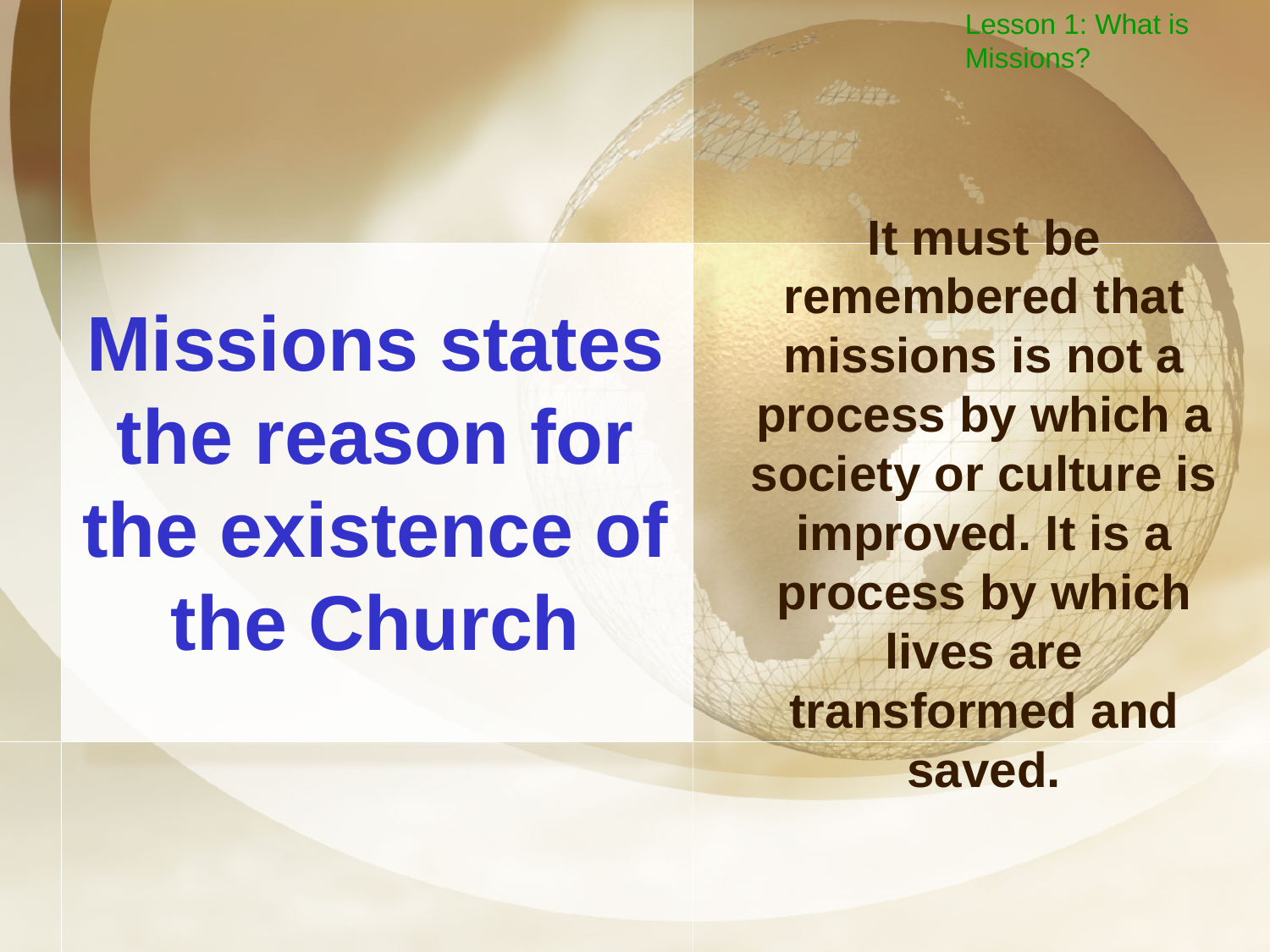

Lesson 1: What is Missions?
Missions states the reason for the existence of the Church
It must be remembered that missions is not a process by which a society or culture is improved. It is a process by which lives are transformed and saved.